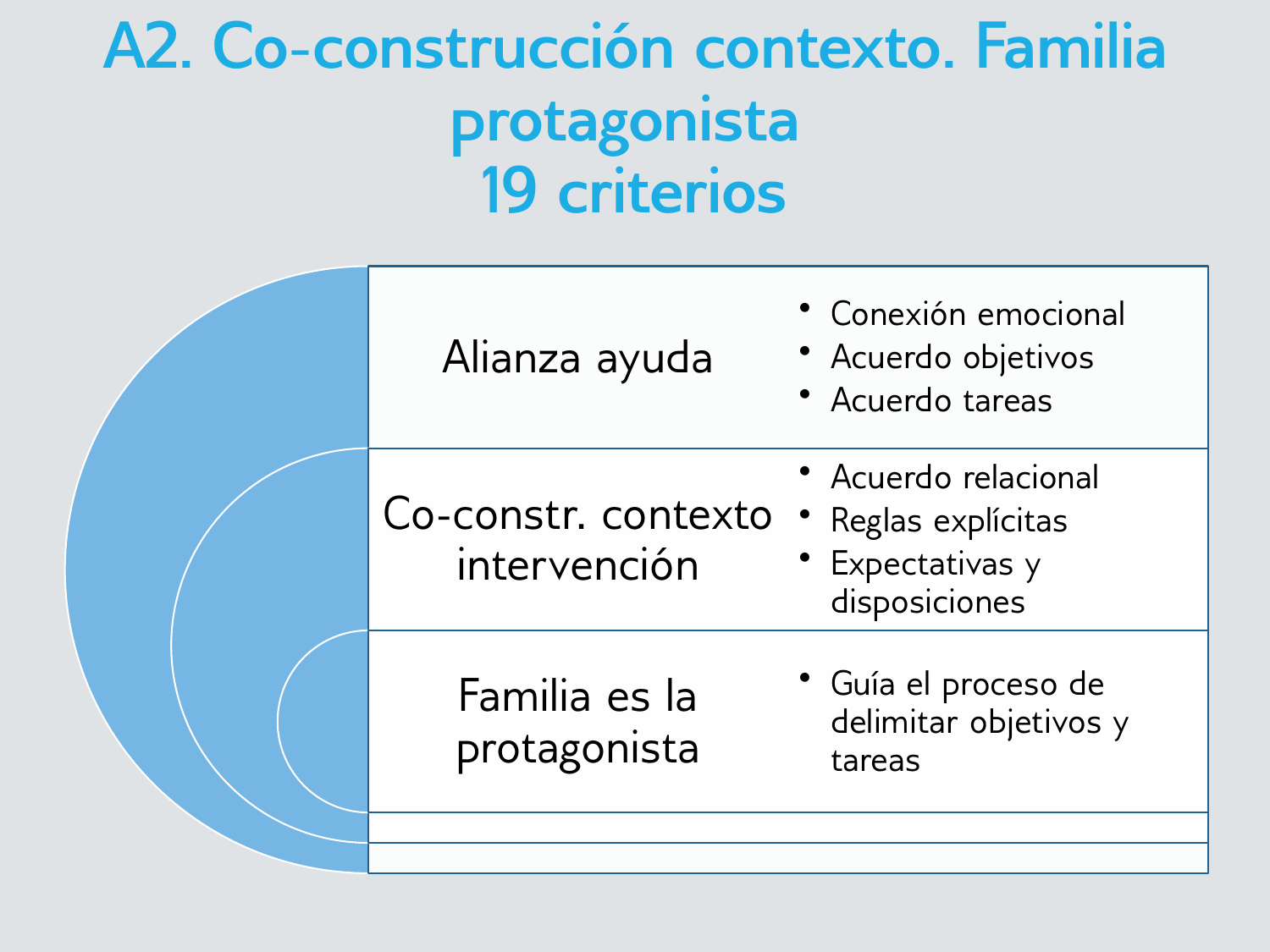

A2. Co-construcción contexto. Familia protagonista
19 criterios
Alianza ayuda
Co-constr. contexto intervención
Familia es la protagonista
Conexión emocional
Acuerdo objetivos
Acuerdo tareas
Acuerdo relacional
Reglas explícitas
Expectativas y disposiciones
Guía el proceso de delimitar objetivos y tareas